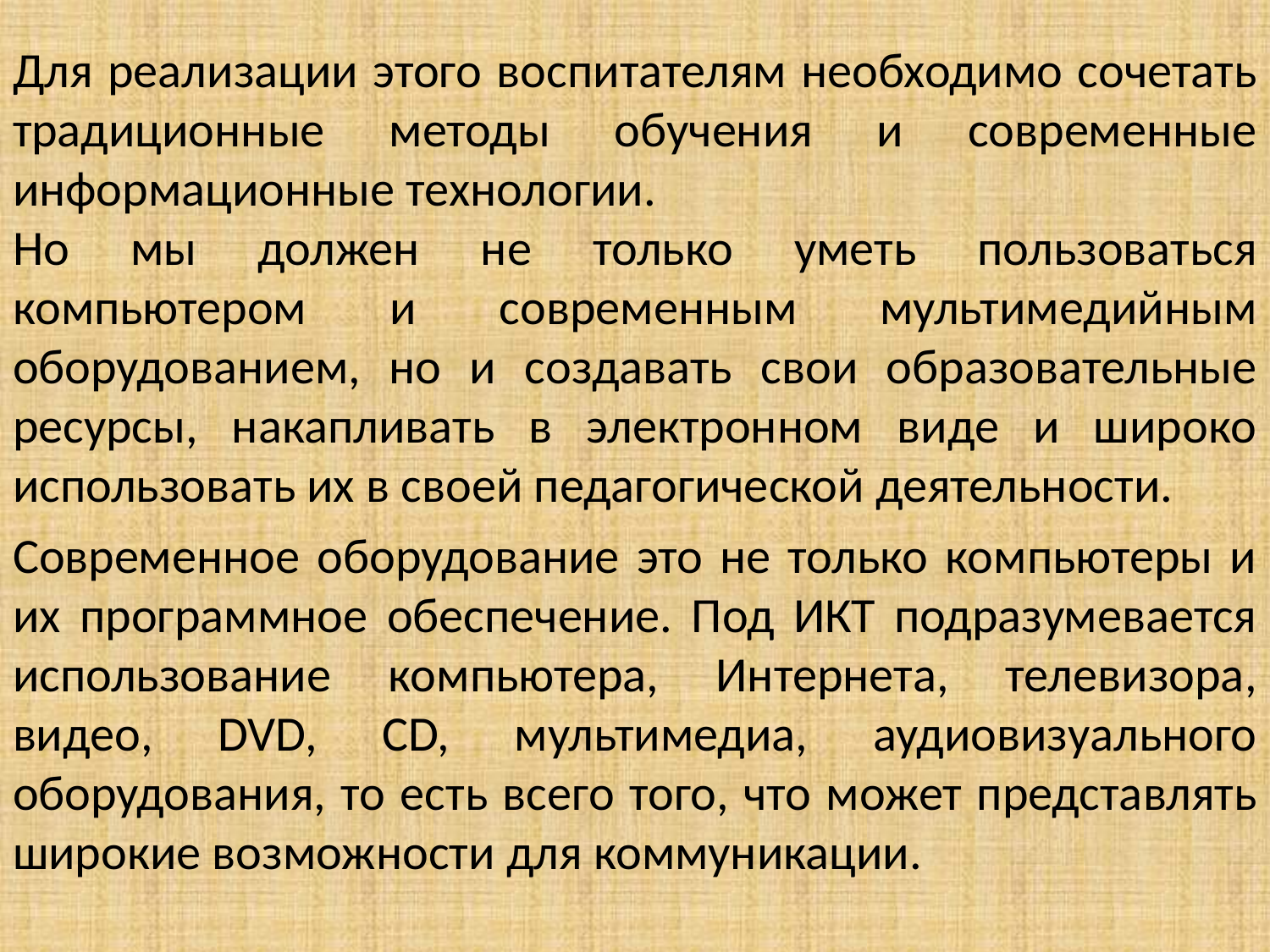

Для реализации этого воспитателям необходимо сочетать традиционные методы обучения и современные информационные технологии.
Но мы должен не только уметь пользоваться компьютером и современным мультимедийным оборудованием, но и создавать свои образовательные ресурсы, накапливать в электронном виде и широко использовать их в своей педагогической деятельности.
Современное оборудование это не только компьютеры и их программное обеспечение. Под ИКТ подразумевается использование компьютера, Интернета, телевизора, видео, DVD, CD, мультимедиа, аудиовизуального оборудования, то есть всего того, что может представлять широкие возможности для коммуникации.